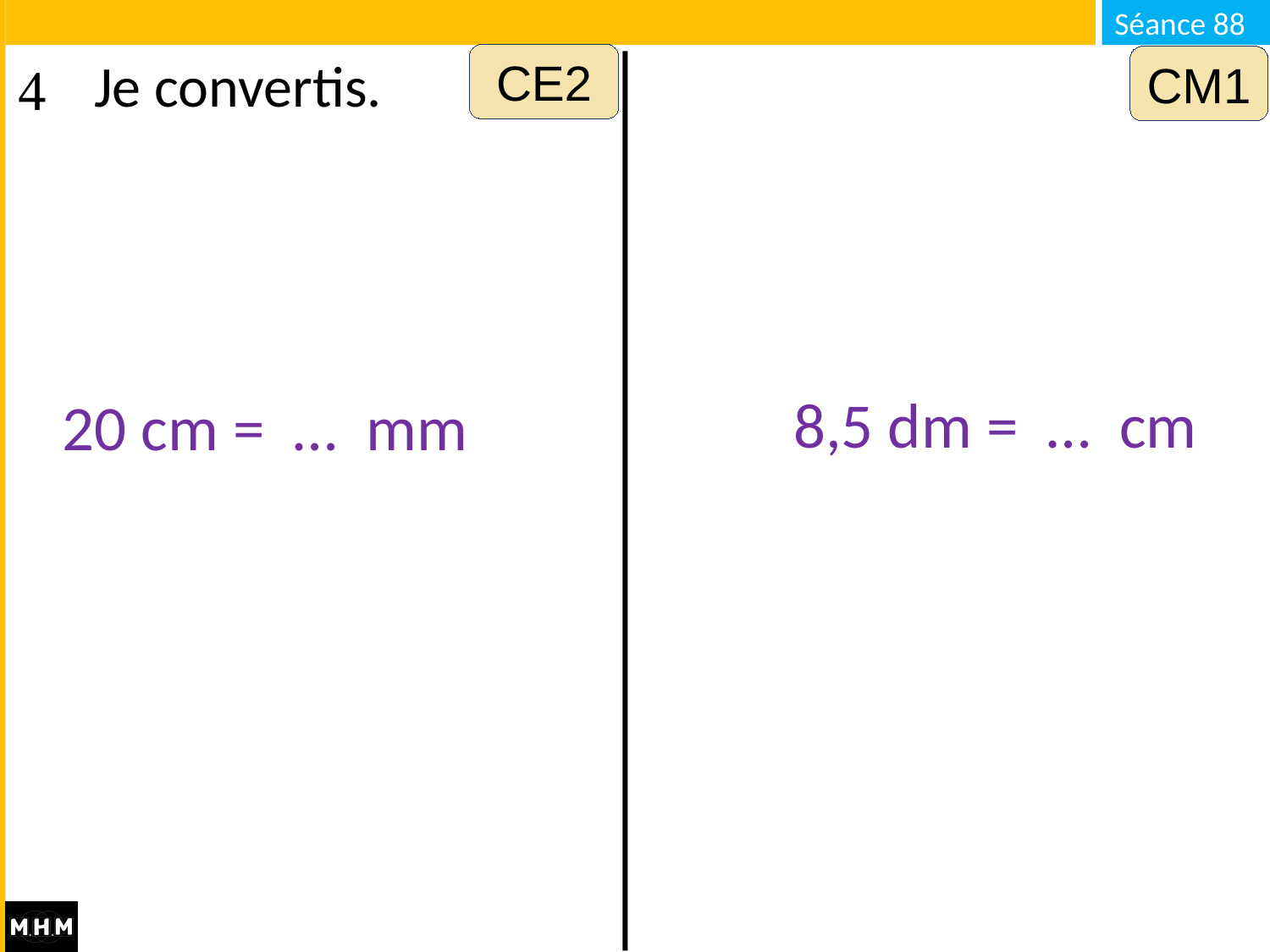

CE2
CM1
# Je convertis.

8,5 dm =  …  cm
20 cm =  …  mm